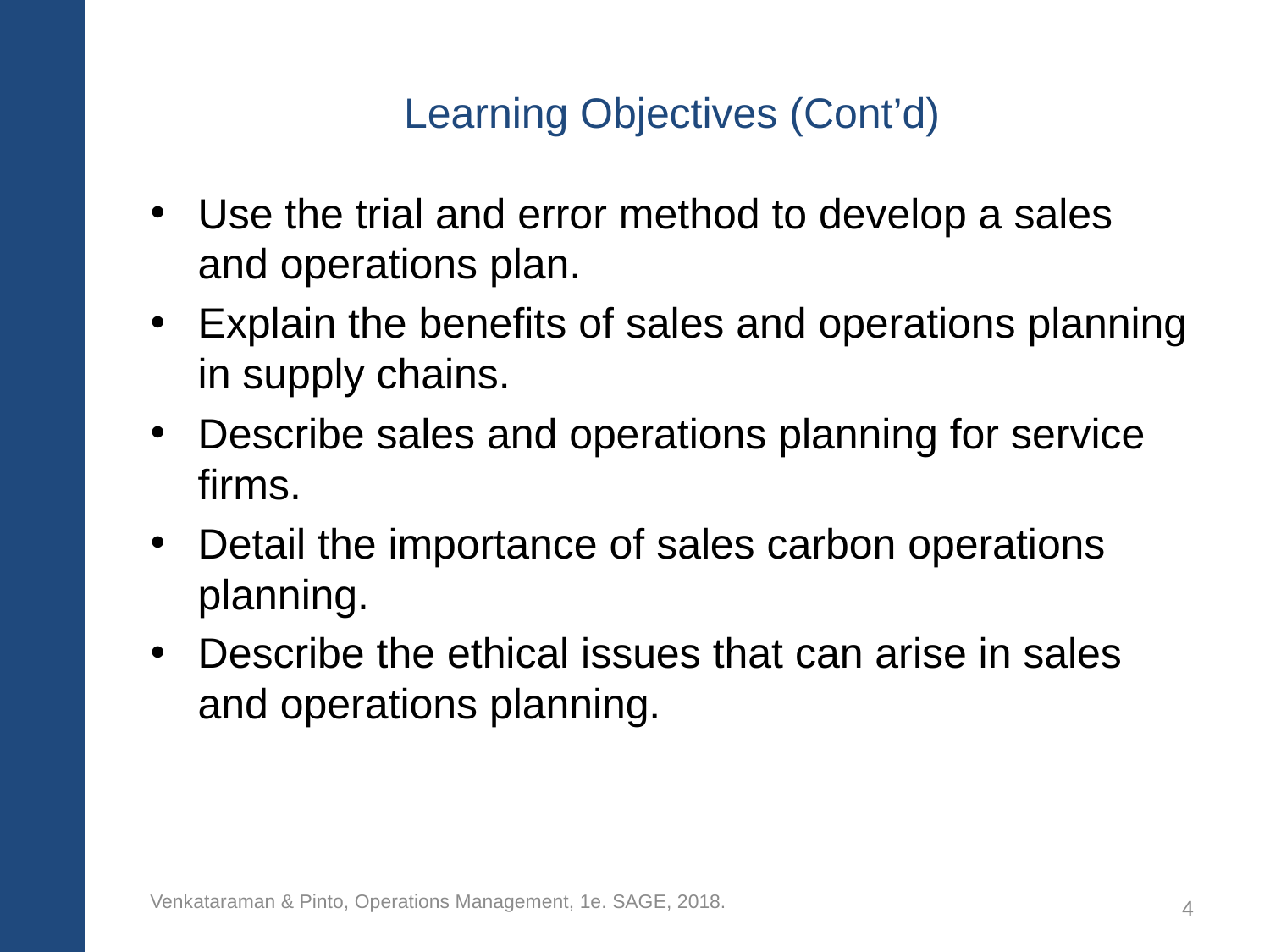

# Learning Objectives (Cont’d)
Use the trial and error method to develop a sales and operations plan.
Explain the benefits of sales and operations planning in supply chains.
Describe sales and operations planning for service firms.
Detail the importance of sales carbon operations planning.
Describe the ethical issues that can arise in sales and operations planning.
Venkataraman & Pinto, Operations Management, 1e. SAGE, 2018.
4